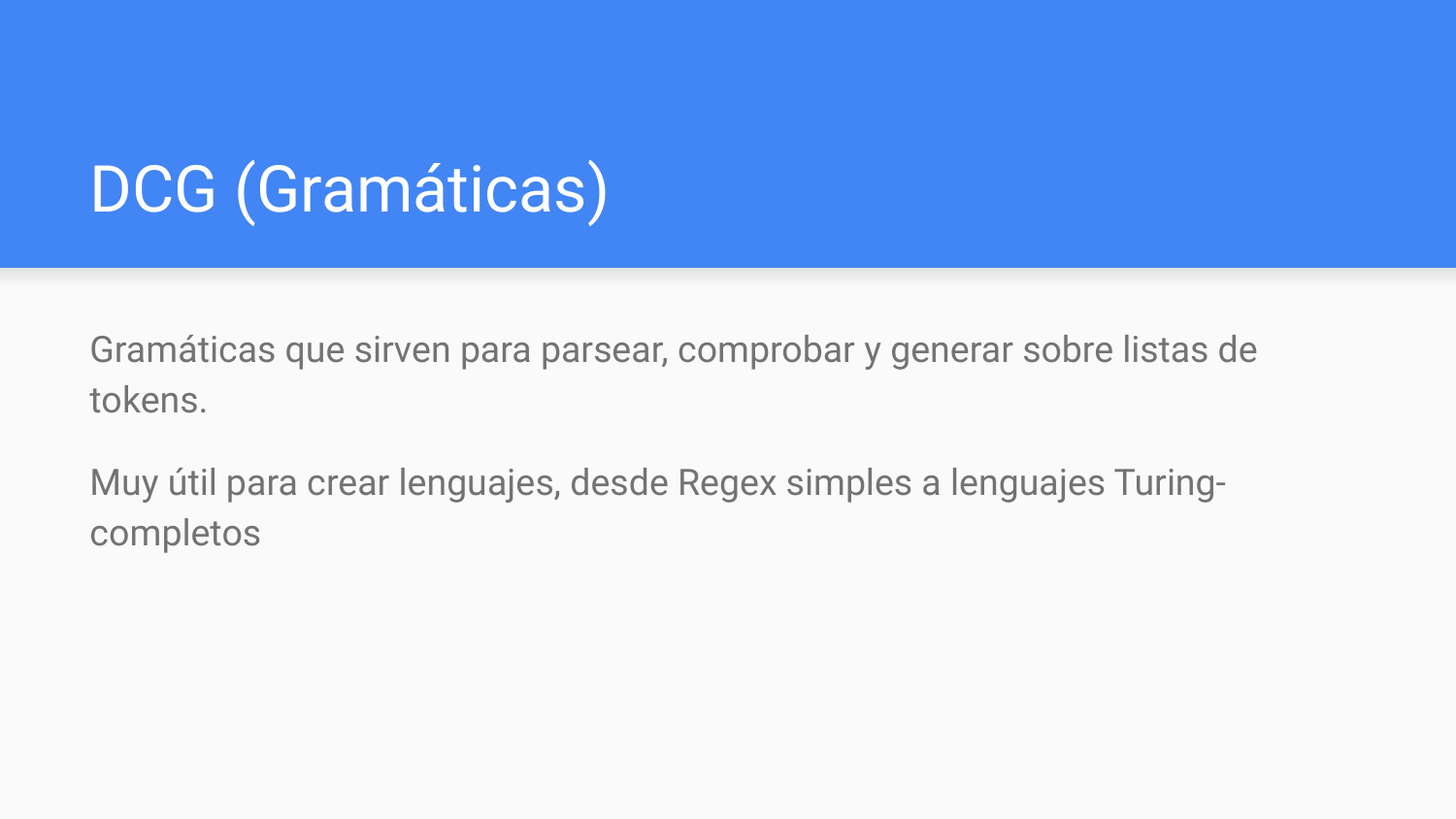

# DCG (Gramáticas)
Gramáticas que sirven para parsear, comprobar y generar sobre listas de tokens.
Muy útil para crear lenguajes, desde Regex simples a lenguajes Turing-completos